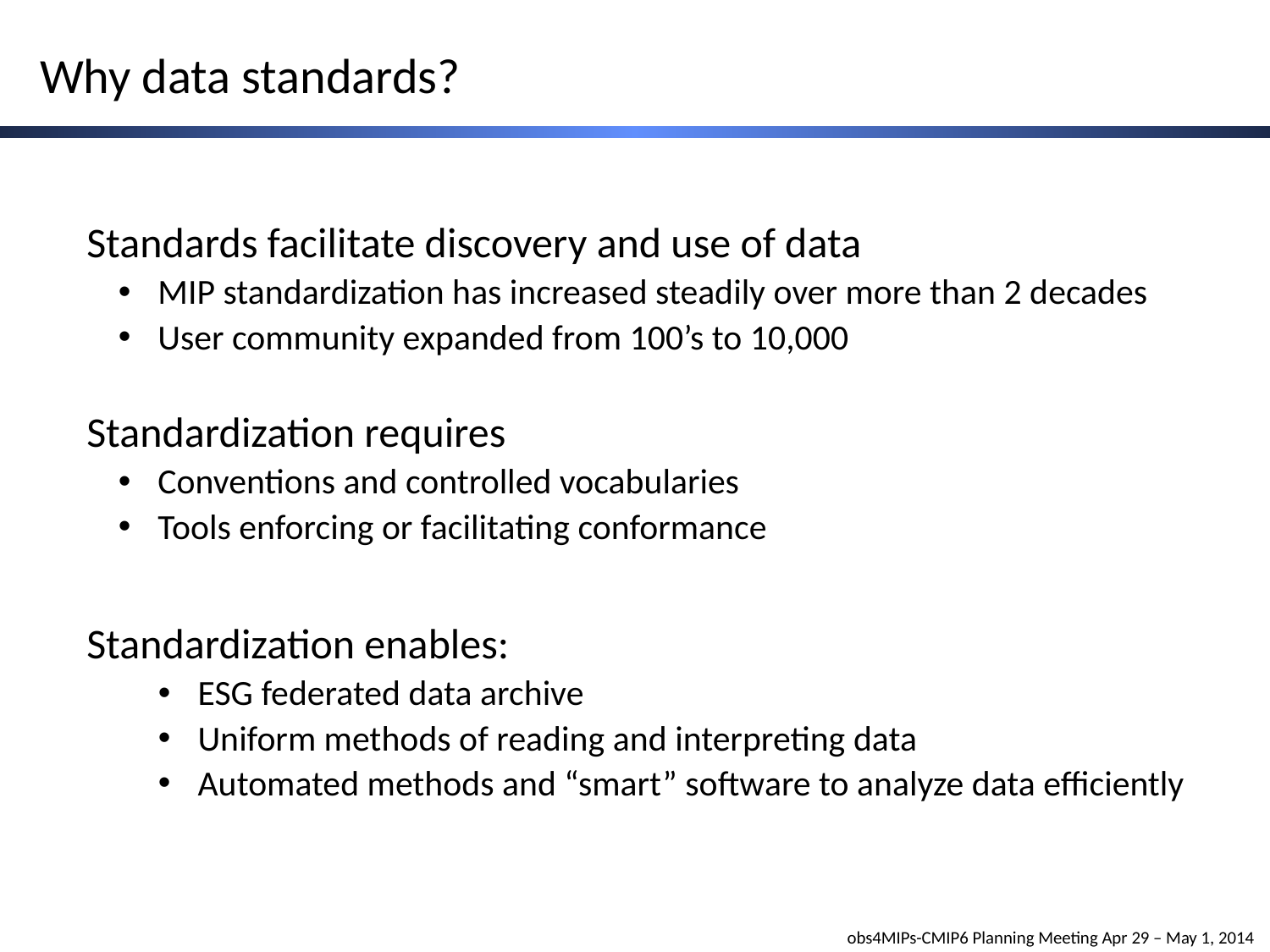

# Why data standards?
Standards facilitate discovery and use of data
MIP standardization has increased steadily over more than 2 decades
User community expanded from 100’s to 10,000

Standardization requires
Conventions and controlled vocabularies
Tools enforcing or facilitating conformance

Standardization enables:
ESG federated data archive
Uniform methods of reading and interpreting data
Automated methods and “smart” software to analyze data efficiently